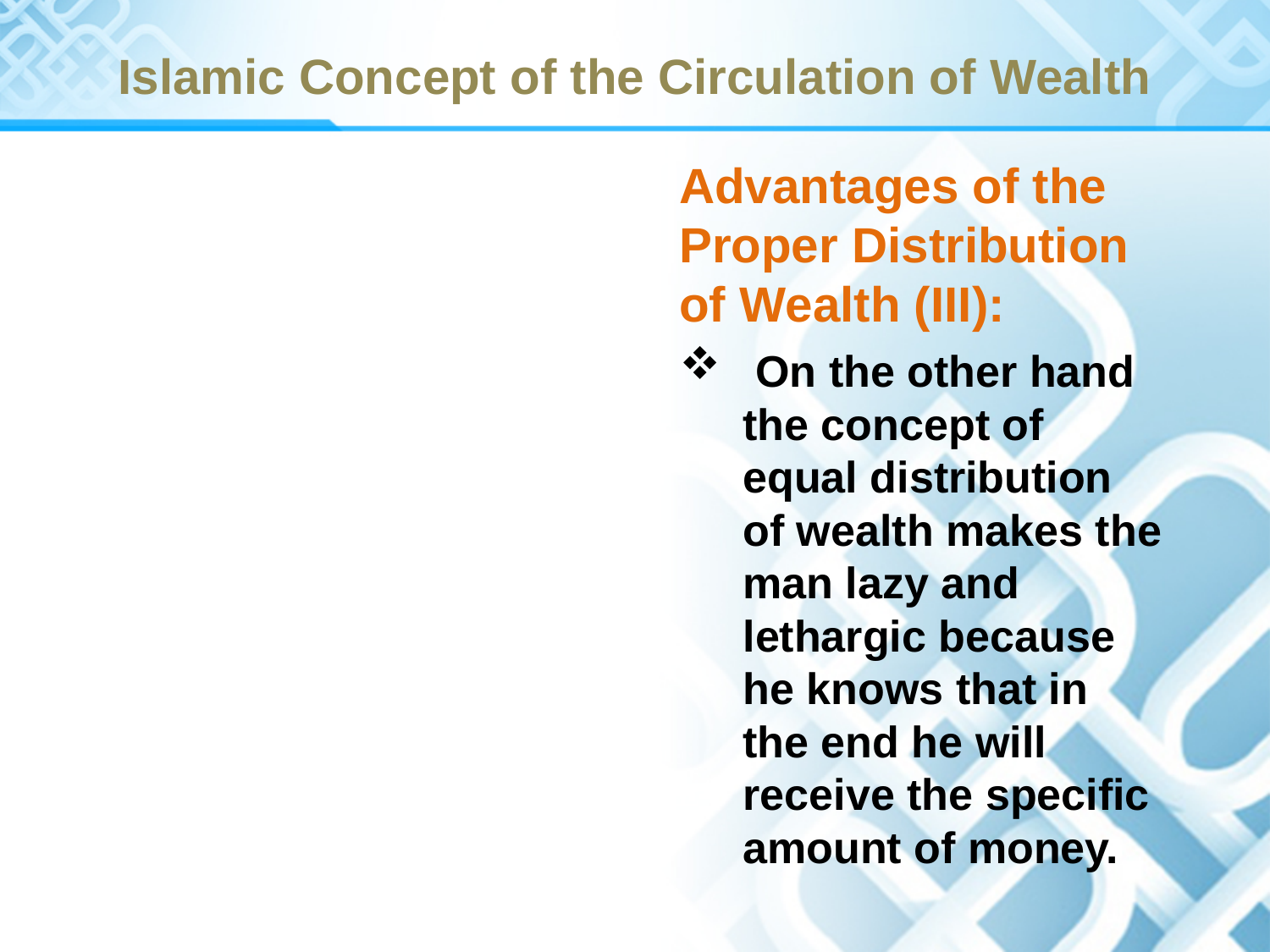

# Islamic Concept of the Circulation of Wealth
Advantages of the Proper Distribution of Wealth (III):
 On the other hand the concept of equal distribution of wealth makes the man lazy and lethargic because he knows that in the end he will receive the specific amount of money.